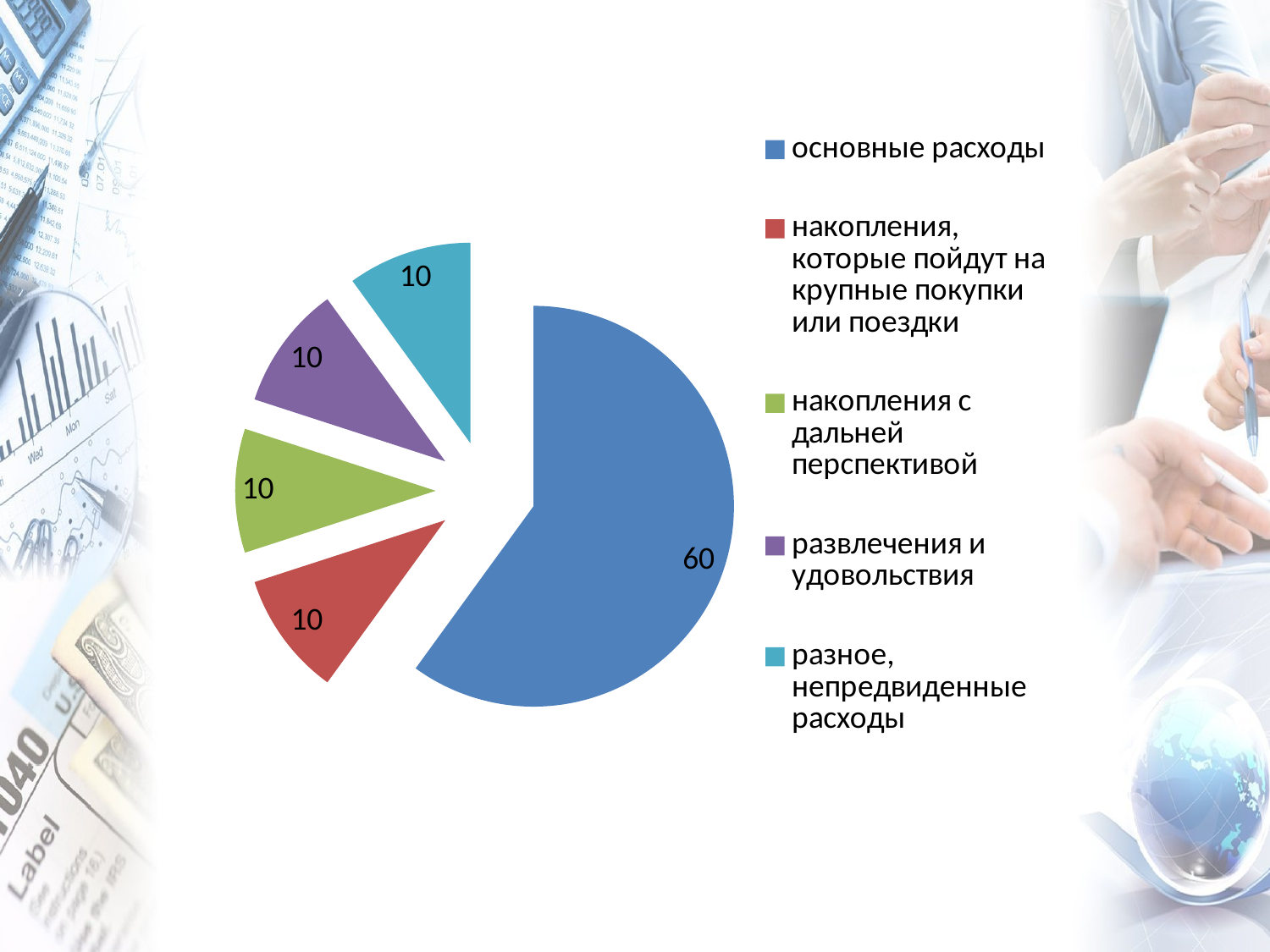

### Chart

| Category |
|---|

### Chart

| Category | Продажи |
|---|---|
| основные расходы | 60.0 |
| накопления, которые пойдут на крупные покупки или поездки | 10.0 |
| накопления с дальней перспективой  | 10.0 |
| развлечения и удовольствия | 10.0 |
| разное, непредвиденные расходы | 10.0 |